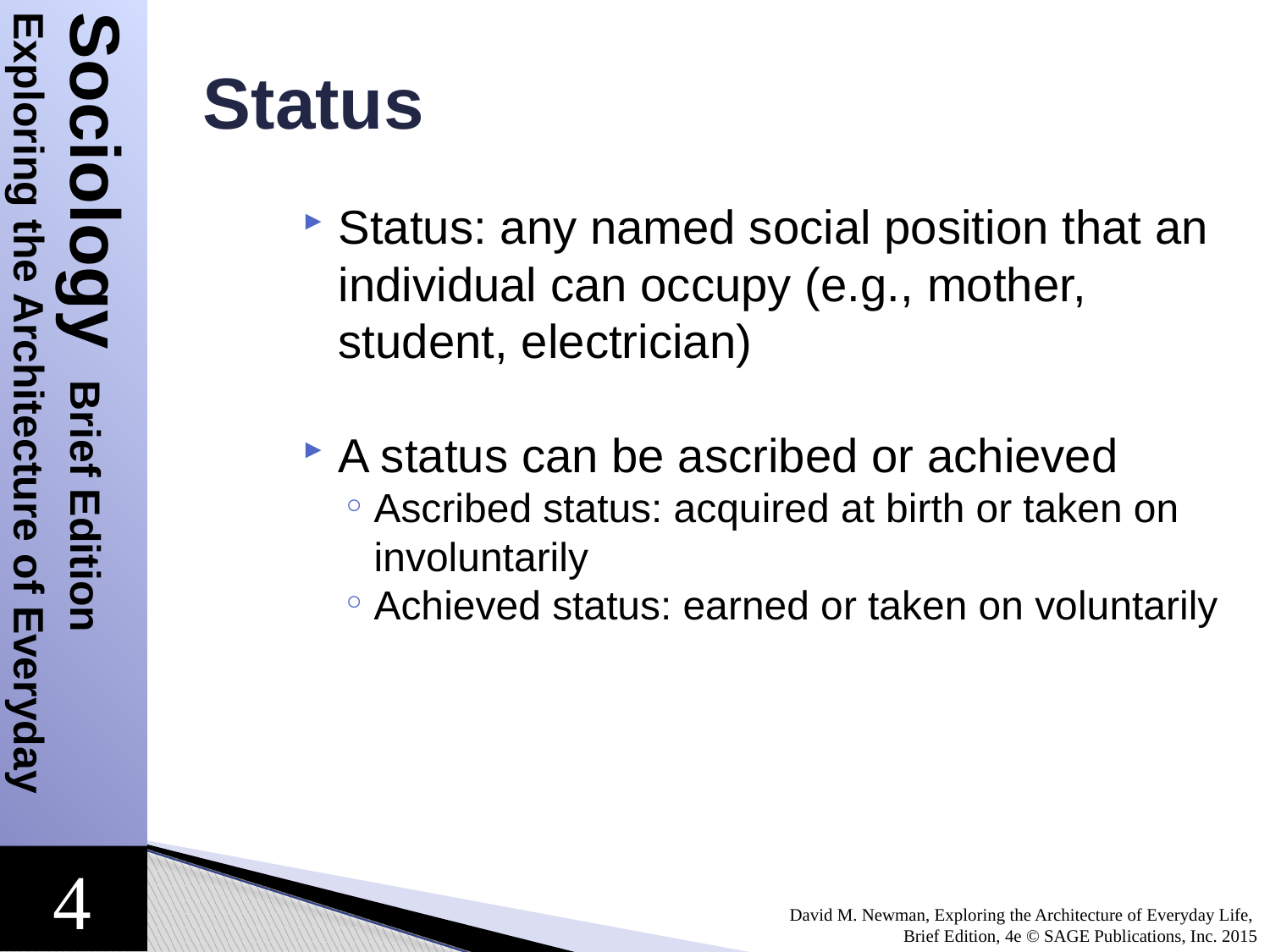

Status
Status: any named social position that an individual can occupy (e.g., mother, student, electrician)

A status can be ascribed or achieved
Ascribed status: acquired at birth or taken on involuntarily
Achieved status: earned or taken on voluntarily
David M. Newman, Exploring the Architecture of Everyday Life,
Brief Edition, 4e © SAGE Publications, Inc. 2015